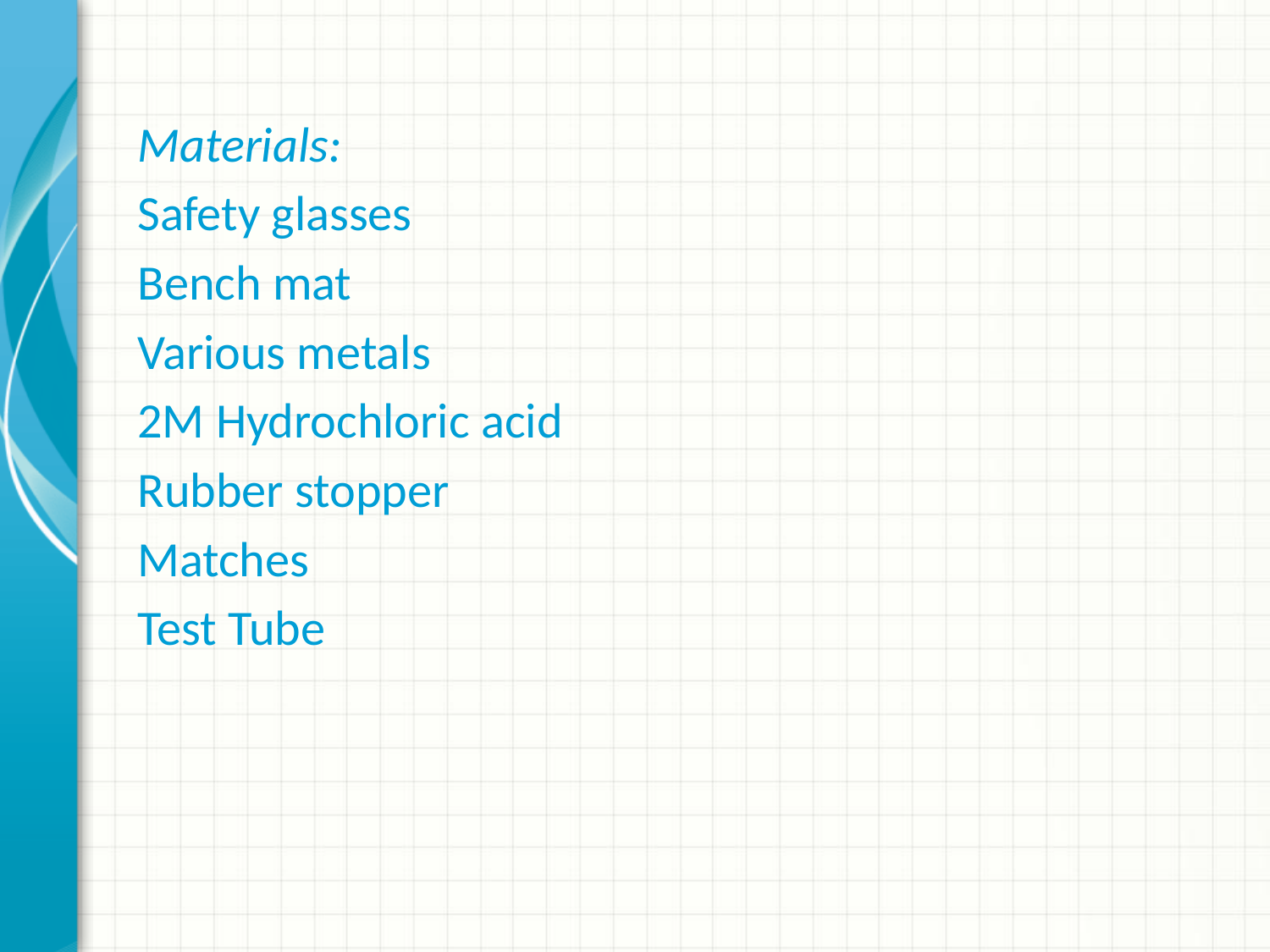

Materials:
Safety glasses
Bench mat
Various metals
2M Hydrochloric acid
Rubber stopper
Matches
Test Tube